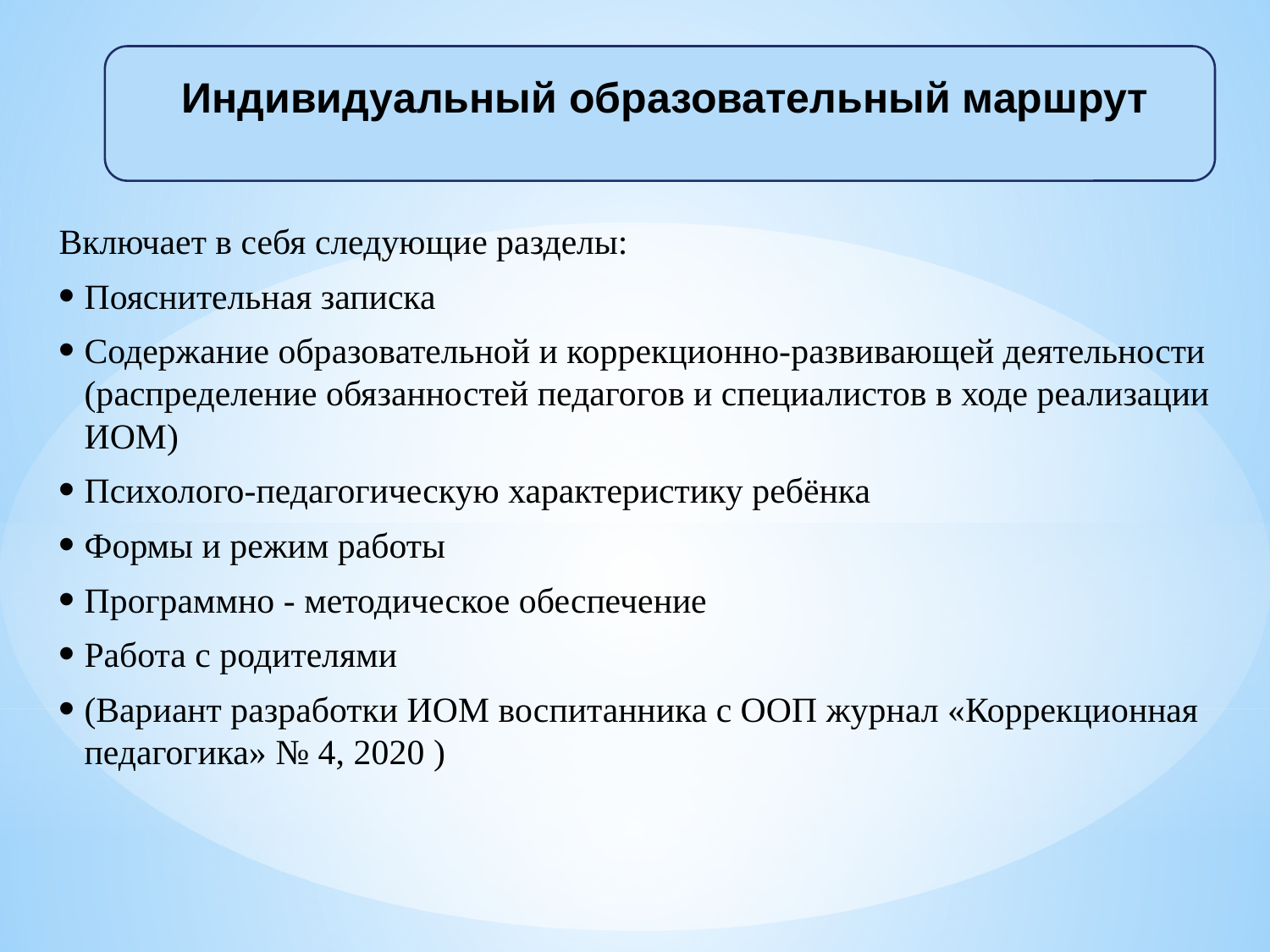

Индивидуальный образовательный маршрут

Включает в себя следующие разделы:
Пояснительная записка
Содержание образовательной и коррекционно-развивающей деятельности (распределение обязанностей педагогов и специалистов в ходе реализации ИОМ)
Психолого-педагогическую характеристику ребёнка
Формы и режим работы
Программно - методическое обеспечение
Работа с родителями
(Вариант разработки ИОМ воспитанника с ООП журнал «Коррекционная педагогика» № 4, 2020 )